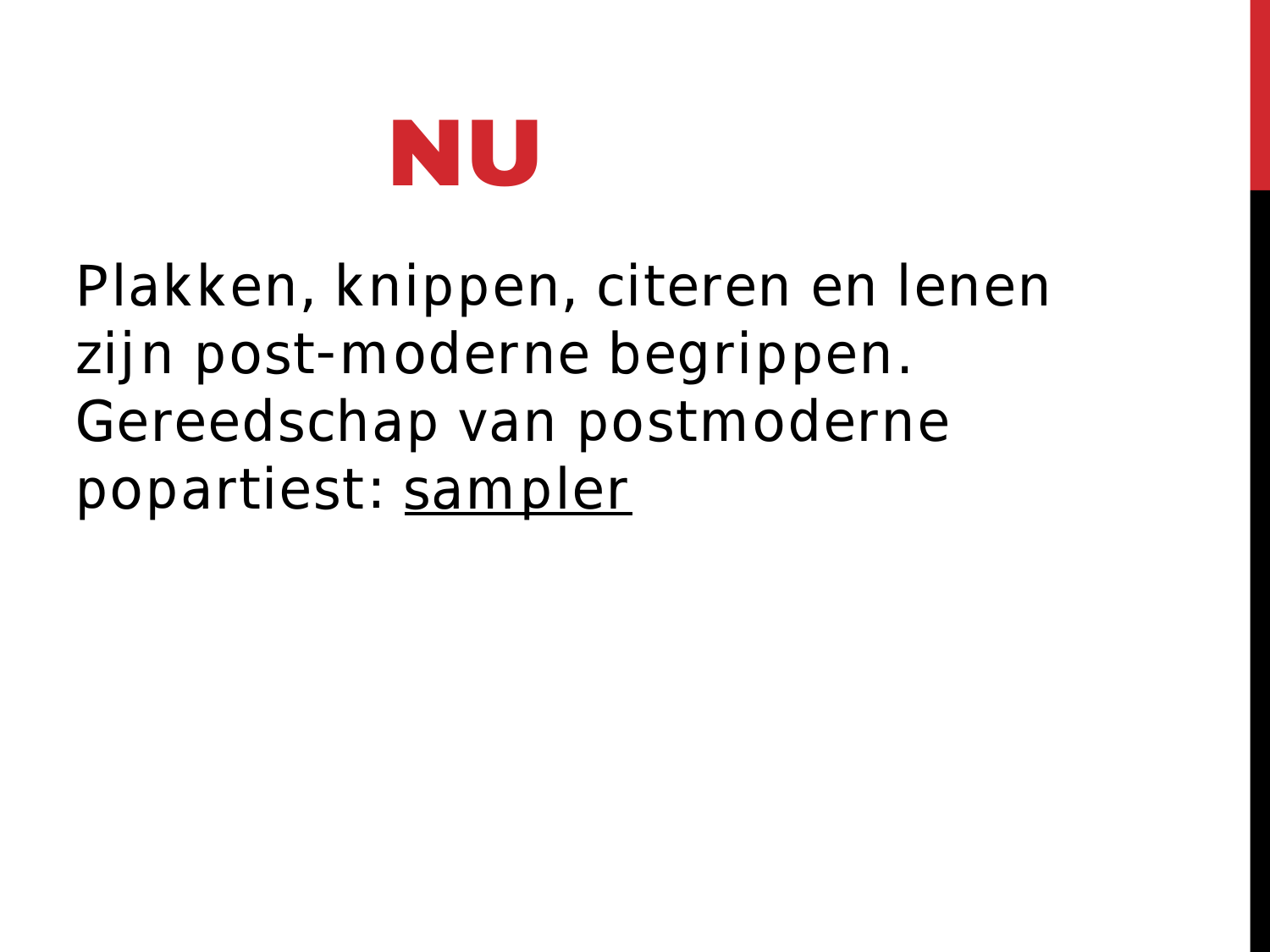

# Nu
Plakken, knippen, citeren en lenen zijn post-moderne begrippen. Gereedschap van postmoderne popartiest: sampler